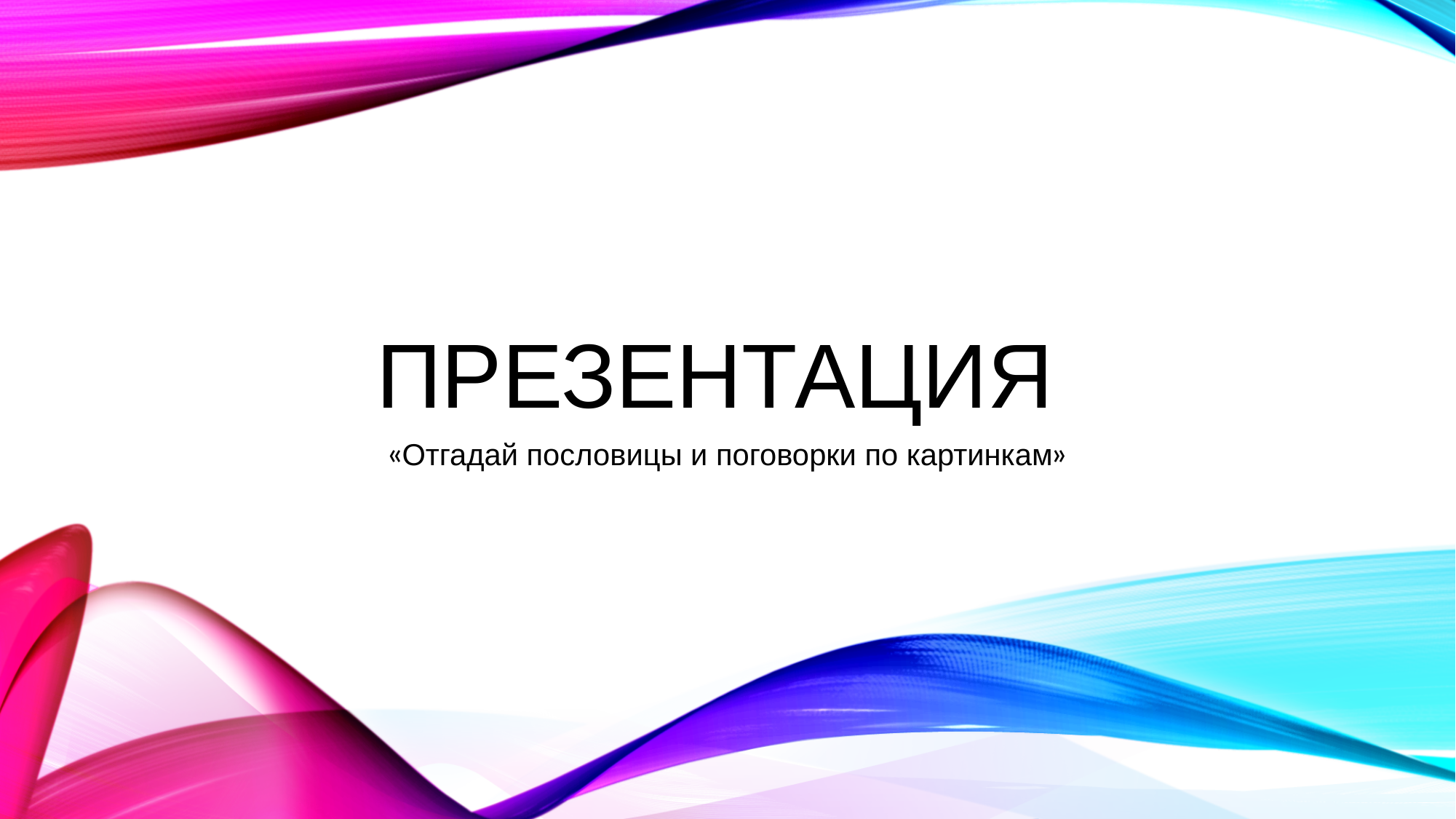

# Презентация
«Отгадай пословицы и поговорки по картинкам»